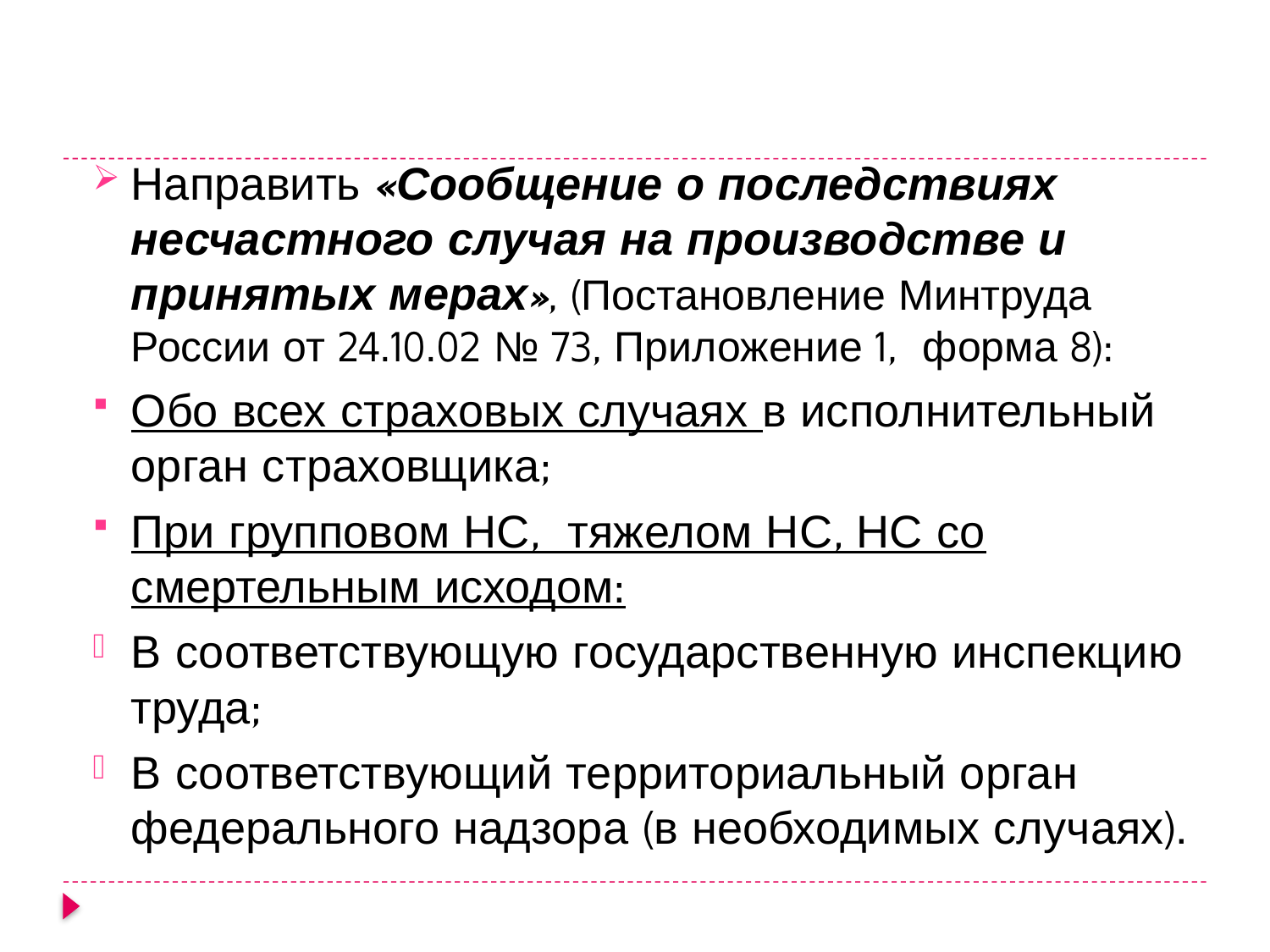

Направить «Сообщение о последствиях несчастного случая на производстве и принятых мерах», (Постановление Минтруда  России от 24.10.02 № 73, Приложение 1,  форма 8):
Обо всех страховых случаях в исполнительный орган страховщика;
При групповом НС,  тяжелом НС, НС со смертельным исходом:
В соответствующую государственную инспекцию труда;
В соответствующий территориальный орган федерального надзора (в необходимых случаях).